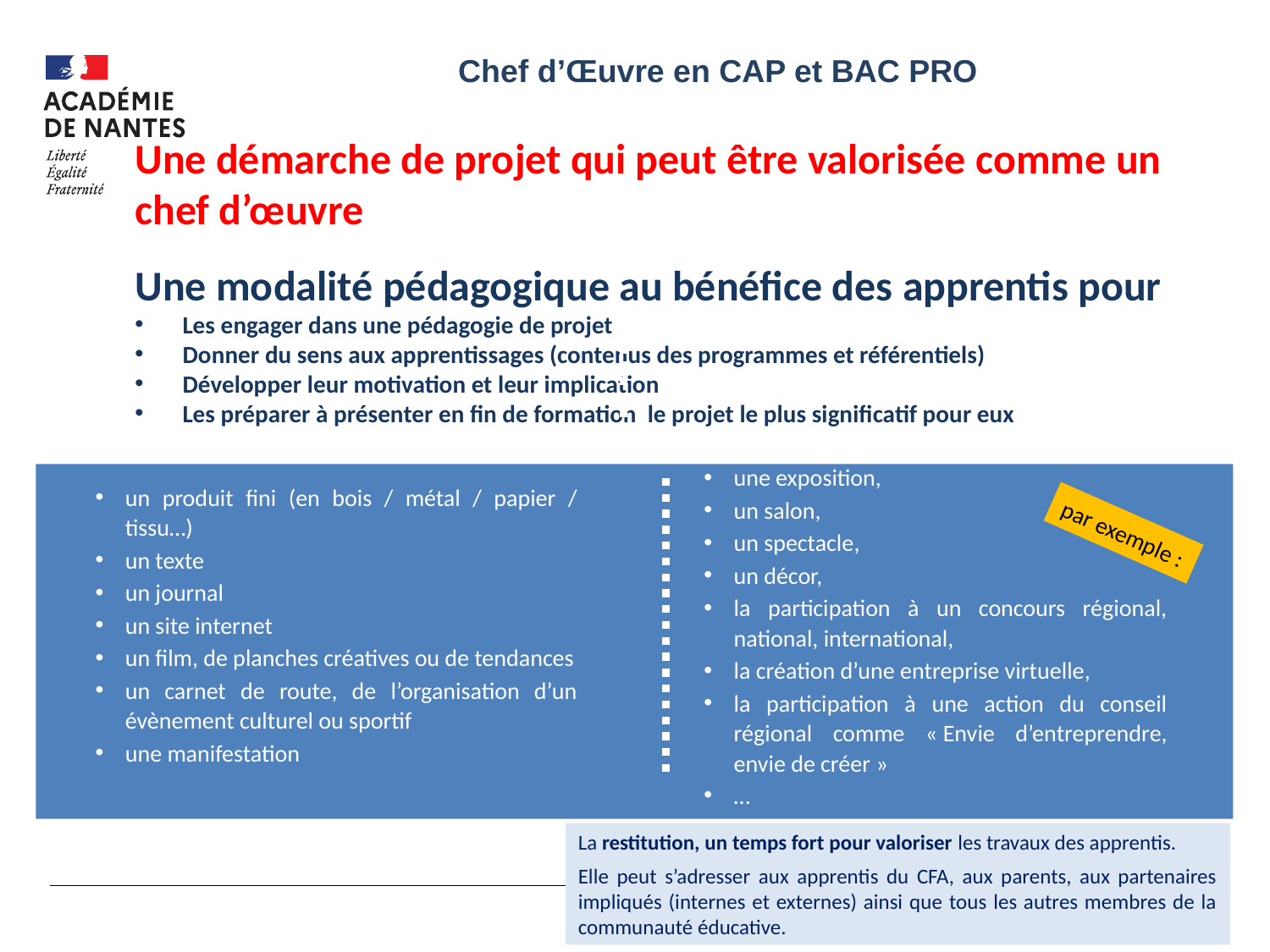

#
Chef d’Œuvre en CAP et BAC PRO
Une démarche de projet qui peut être valorisée comme un chef d’œuvre

Une modalité pédagogique au bénéfice des apprentis pour
Les engager dans une pédagogie de projet
Donner du sens aux apprentissages (contenus des programmes et référentiels)
Développer leur motivation et leur implication
Les préparer à présenter en fin de formation  le projet le plus significatif pour eux

une exposition,
un salon,
un spectacle,
un décor,
la participation à un concours régional, national, international,
la création d’une entreprise virtuelle,
la participation à une action du conseil régional comme « Envie d’entreprendre, envie de créer »
…

un produit fini (en bois / métal / papier / tissu…)
un texte
un journal
un site internet
un film, de planches créatives ou de tendances
un carnet de route, de l’organisation d’un évènement culturel ou sportif
une manifestation
par exemple :
La restitution, un temps fort pour valoriser les travaux des apprentis.
Elle peut s’adresser aux apprentis du CFA, aux parents, aux partenaires impliqués (internes et externes) ainsi que tous les autres membres de la communauté éducative.